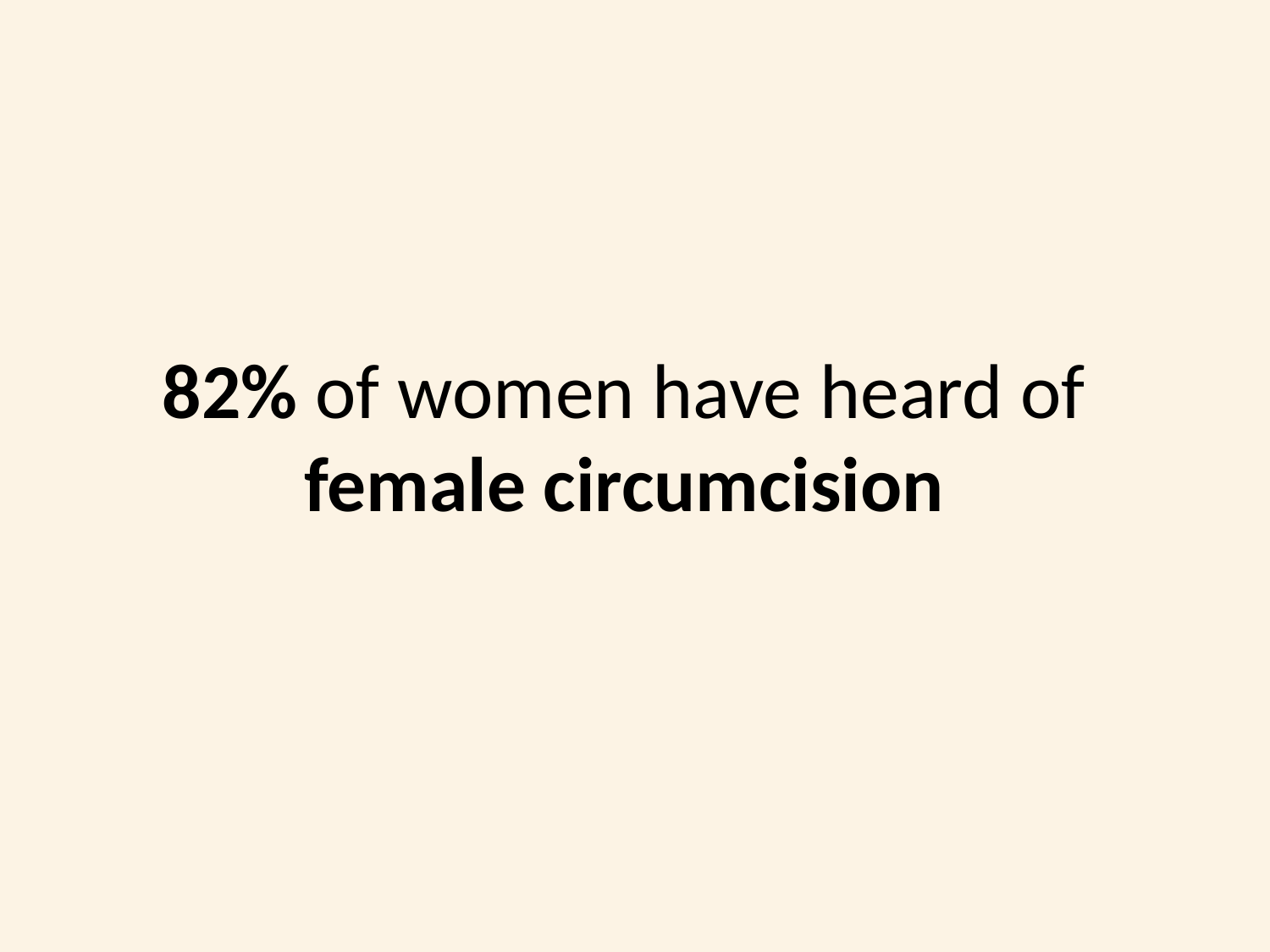

# 82% of women have heard of female circumcision